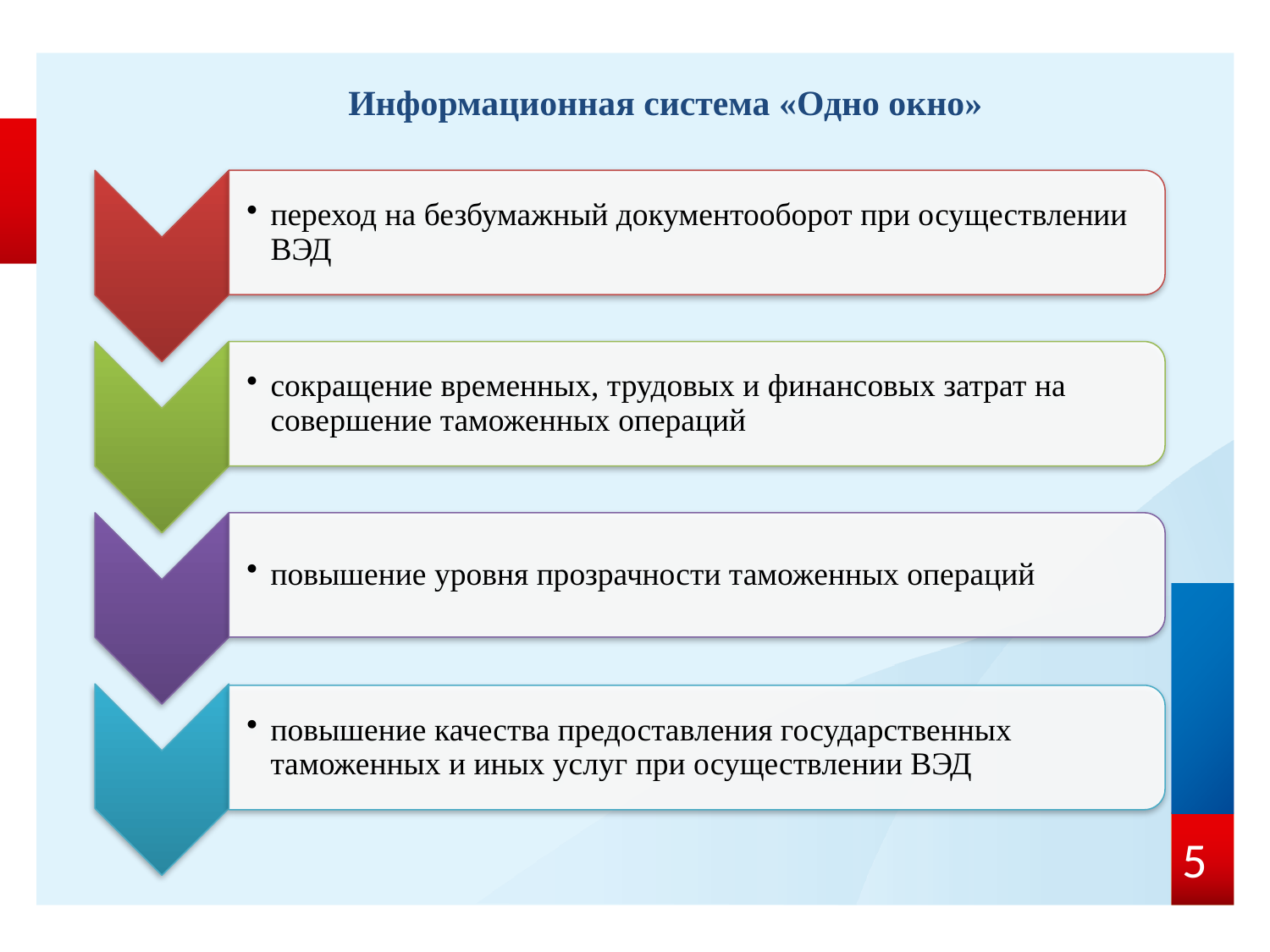

Информационная система «Одно окно»

переход на безбумажный документооборот при осуществлении ВЭД

сокращение временных, трудовых и финансовых затрат на совершение таможенных операций

повышение уровня прозрачности таможенных операций

повышение качества предоставления государственных таможенных и иных услуг при осуществлении ВЭД

5